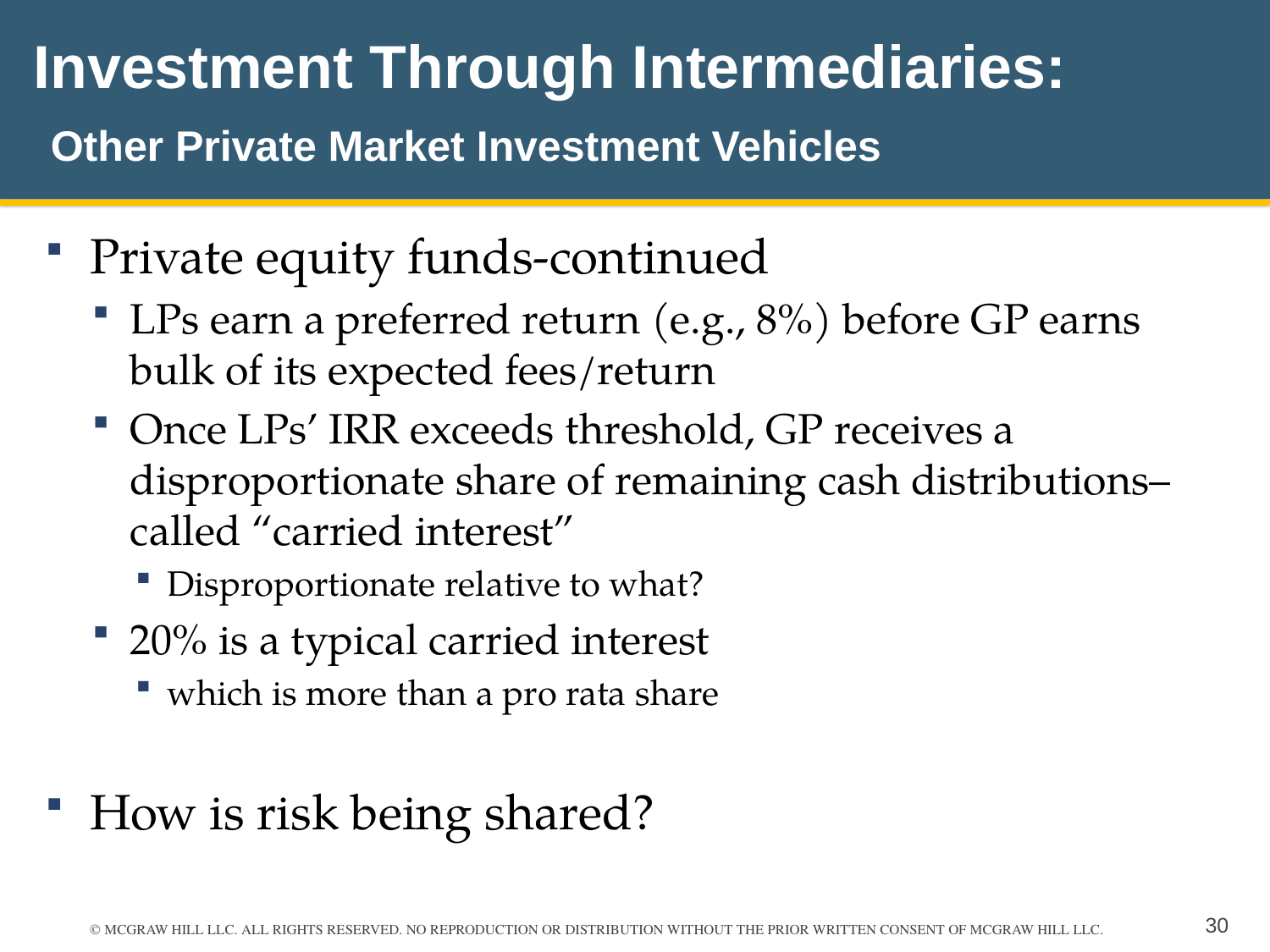

# Investment Through Intermediaries:           Other Private Market Investment Vehicles
Private equity funds-continued
LPs earn a preferred return (e.g., 8%) before GP earns bulk of its expected fees/return
Once LPs’ IRR exceeds threshold, GP receives a disproportionate share of remaining cash distributions– called “carried interest”
Disproportionate relative to what?
20% is a typical carried interest
which is more than a pro rata share

How is risk being shared?
© MCGRAW HILL LLC. ALL RIGHTS RESERVED. NO REPRODUCTION OR DISTRIBUTION WITHOUT THE PRIOR WRITTEN CONSENT OF MCGRAW HILL LLC.
30